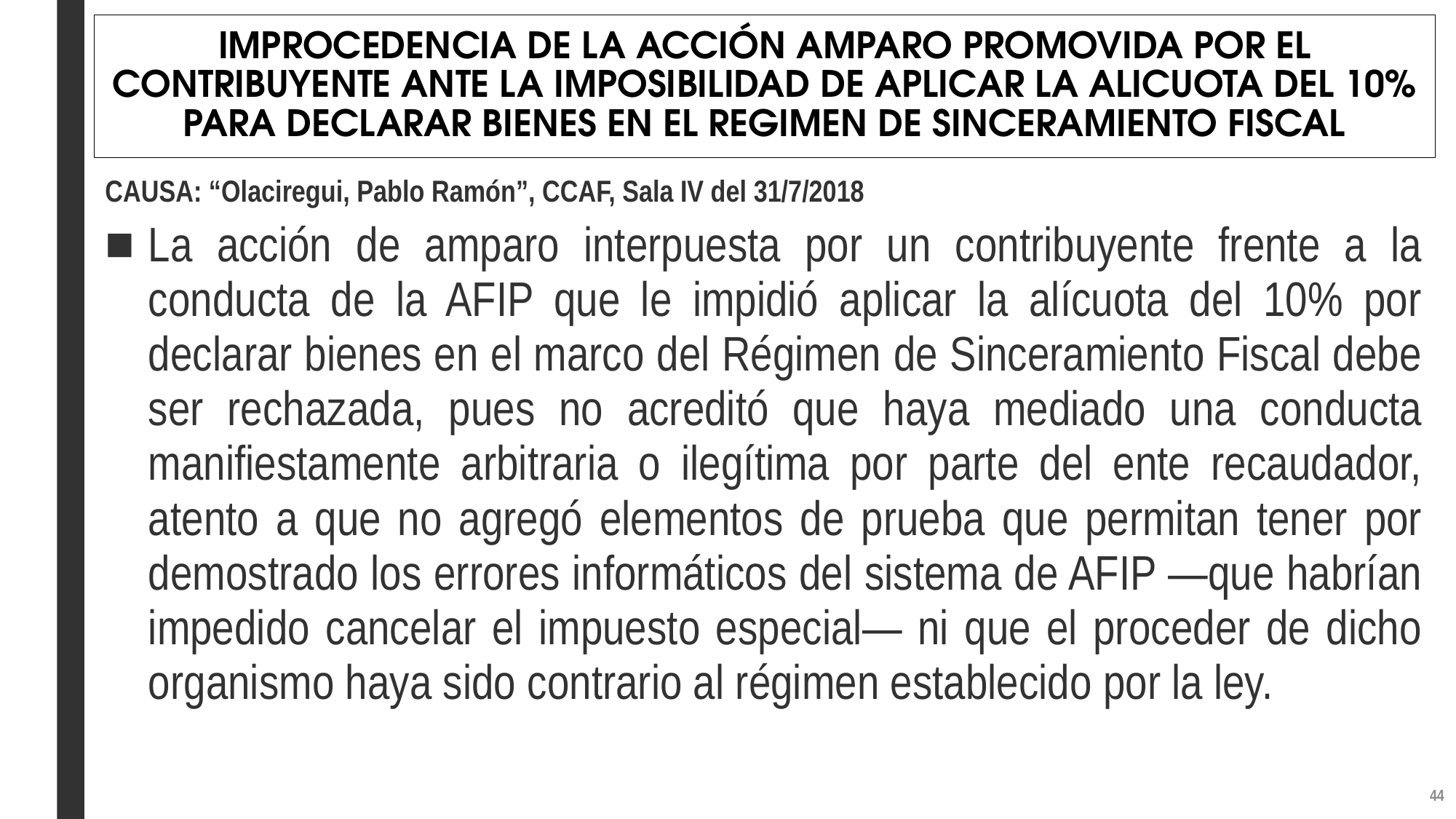

# IMPROCEDENCIA DE LA ACCIÓN AMPARO PROMOVIDA POR EL CONTRIBUYENTE ANTE LA IMPOSIBILIDAD DE APLICAR LA ALICUOTA DEL 10% PARA DECLARAR BIENES EN EL REGIMEN DE SINCERAMIENTO FISCAL
CAUSA: “Olaciregui, Pablo Ramón”, CCAF, Sala IV del 31/7/2018
La acción de amparo interpuesta por un contribuyente frente a la conducta de la AFIP que le impidió aplicar la alícuota del 10% por declarar bienes en el marco del Régimen de Sinceramiento Fiscal debe ser rechazada, pues no acreditó que haya mediado una conducta manifiestamente arbitraria o ilegítima por parte del ente recaudador, atento a que no agregó elementos de prueba que permitan tener por demostrado los errores informáticos del sistema de AFIP —que habrían impedido cancelar el impuesto especial— ni que el proceder de dicho organismo haya sido contrario al régimen establecido por la ley.
44